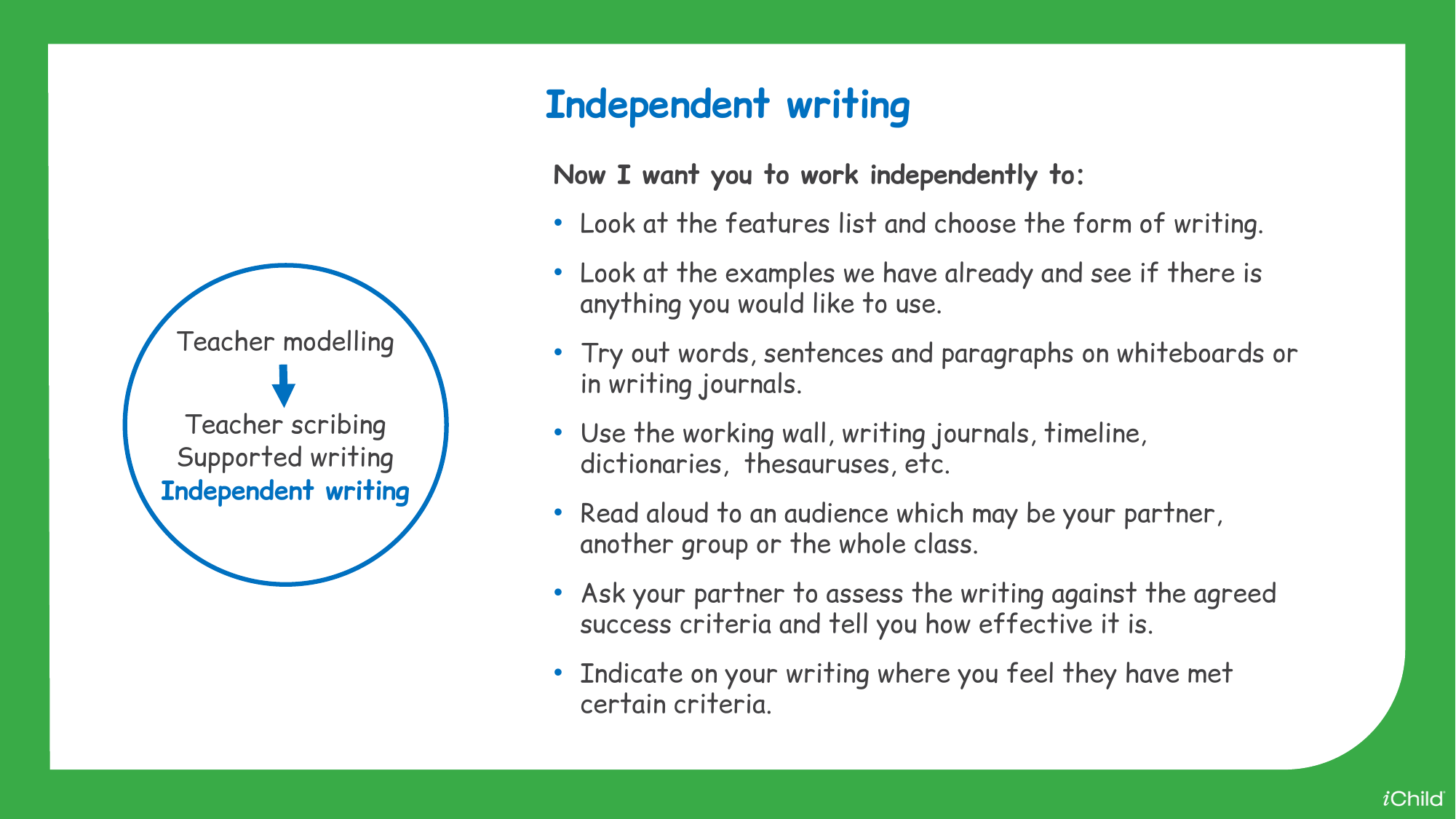

Independent writing
Now I want you to work independently to:
Look at the features list and choose the form of writing.
Look at the examples we have already and see if there is anything you would like to use.
Try out words, sentences and paragraphs on whiteboards or in writing journals.
Use the working wall, writing journals, timeline, dictionaries,  thesauruses, etc.
Read aloud to an audience which may be your partner, another group or the whole class.
Ask your partner to assess the writing against the agreed success criteria and tell you how effective it is.
Indicate on your writing where you feel they have met certain criteria.

Teacher modelling
Teacher scribing
Supported writing
Independent writing